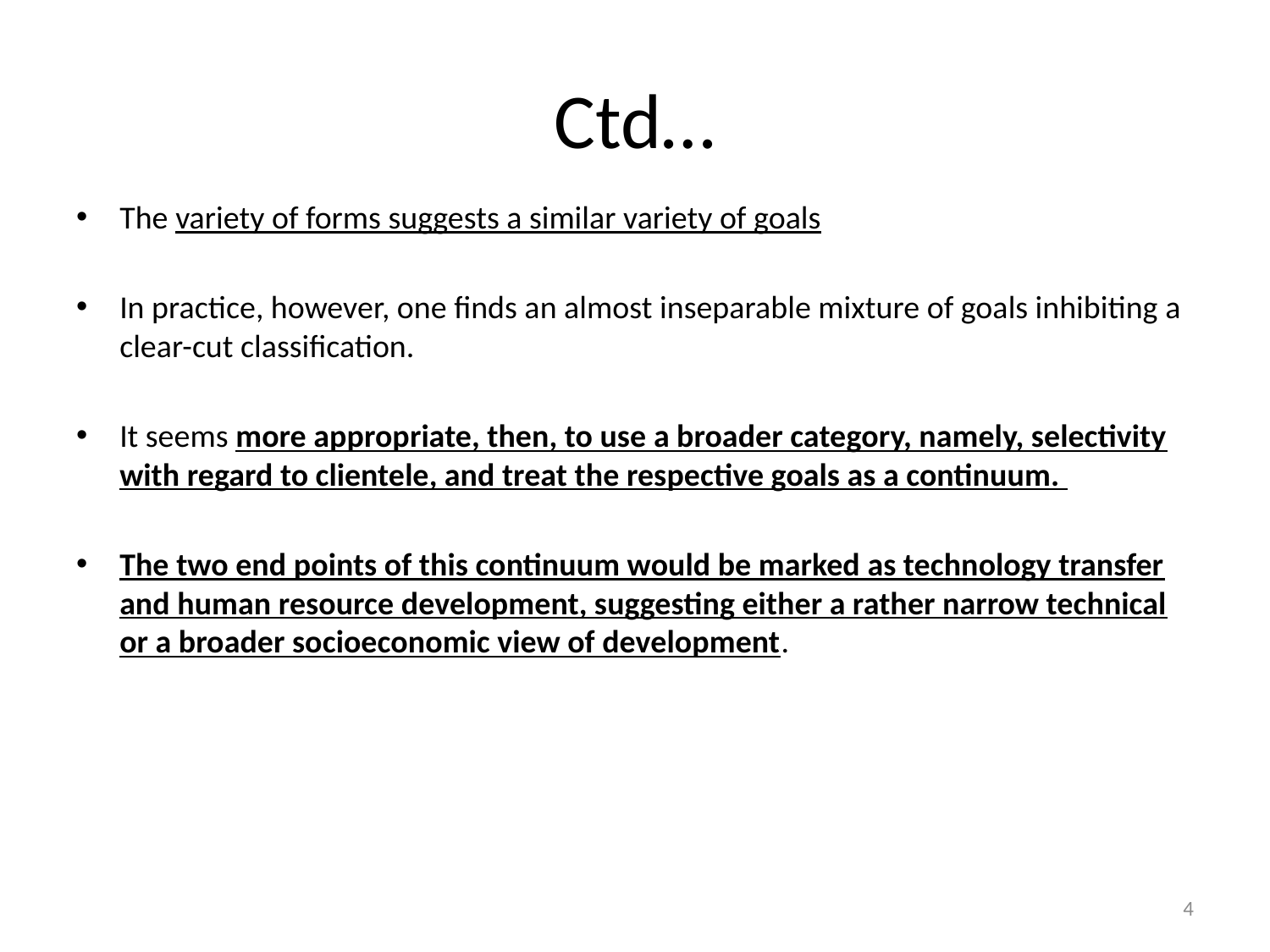

# Ctd…
The variety of forms suggests a similar variety of goals

In practice, however, one finds an almost inseparable mixture of goals inhibiting a clear-cut classification.

It seems more appropriate, then, to use a broader category, namely, selectivity with regard to clientele, and treat the respective goals as a continuum.

The two end points of this continuum would be marked as technology transfer and human resource development, suggesting either a rather narrow technical or a broader socioeconomic view of development.

4